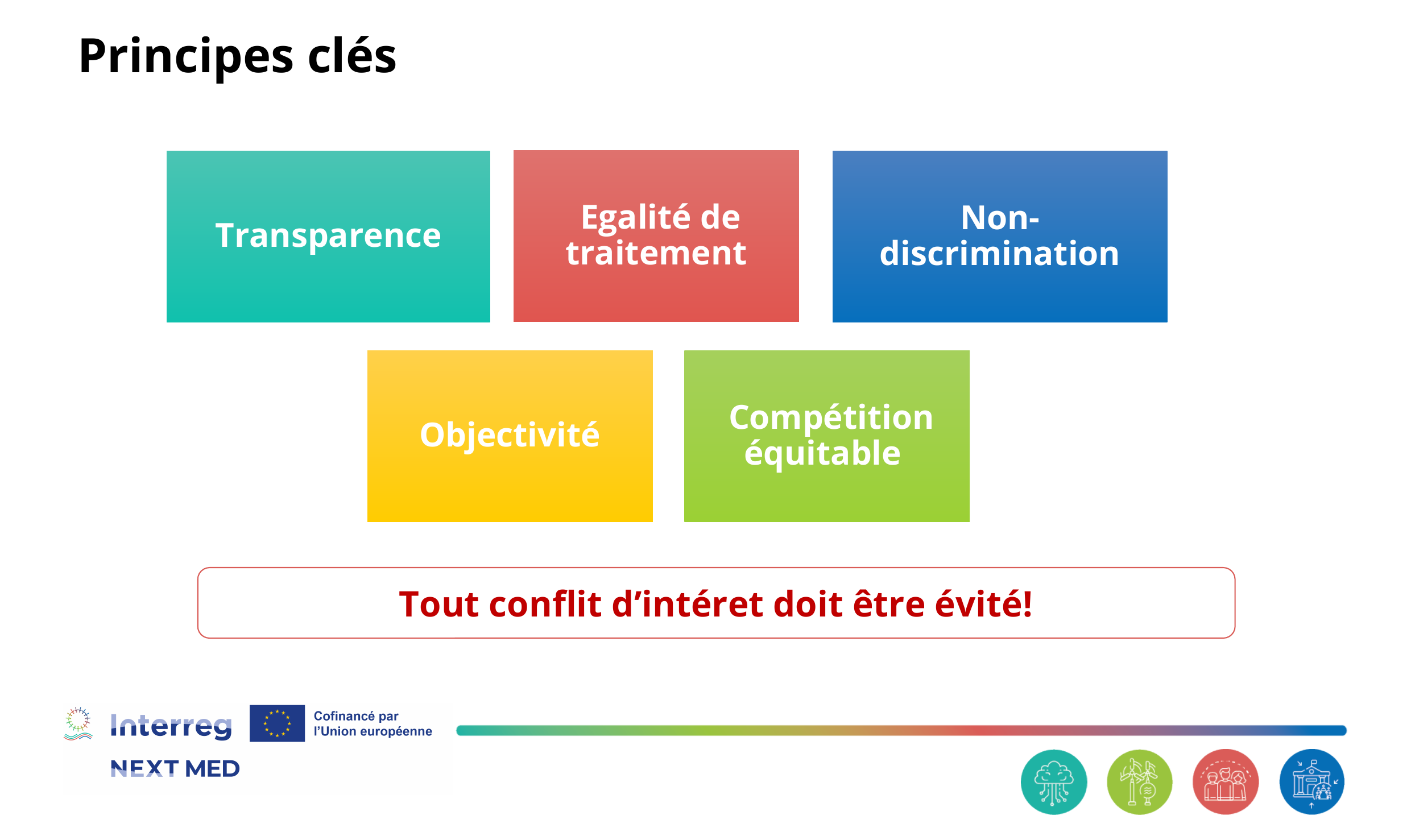

# Principes clés
Transparence
 Egalité de traitement
Non-discrimination
Objectivité
 Compétition équitable
Tout conflit d’intéret doit être évité!